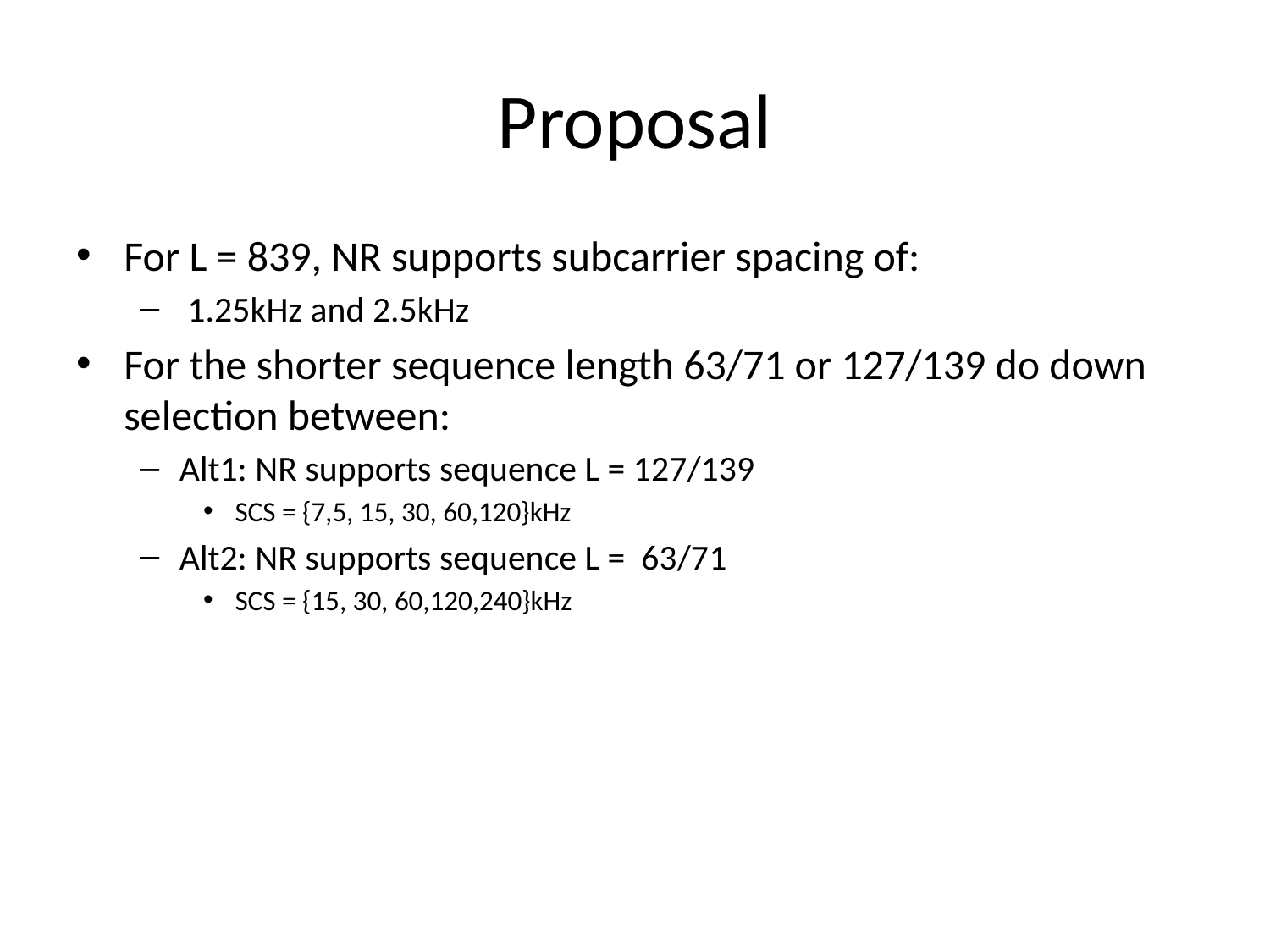

# Proposal
For L = 839, NR supports subcarrier spacing of:
 1.25kHz and 2.5kHz
For the shorter sequence length 63/71 or 127/139 do down selection between:
Alt1: NR supports sequence L = 127/139
SCS = {7,5, 15, 30, 60,120}kHz
Alt2: NR supports sequence L =  63/71
SCS = {15, 30, 60,120,240}kHz